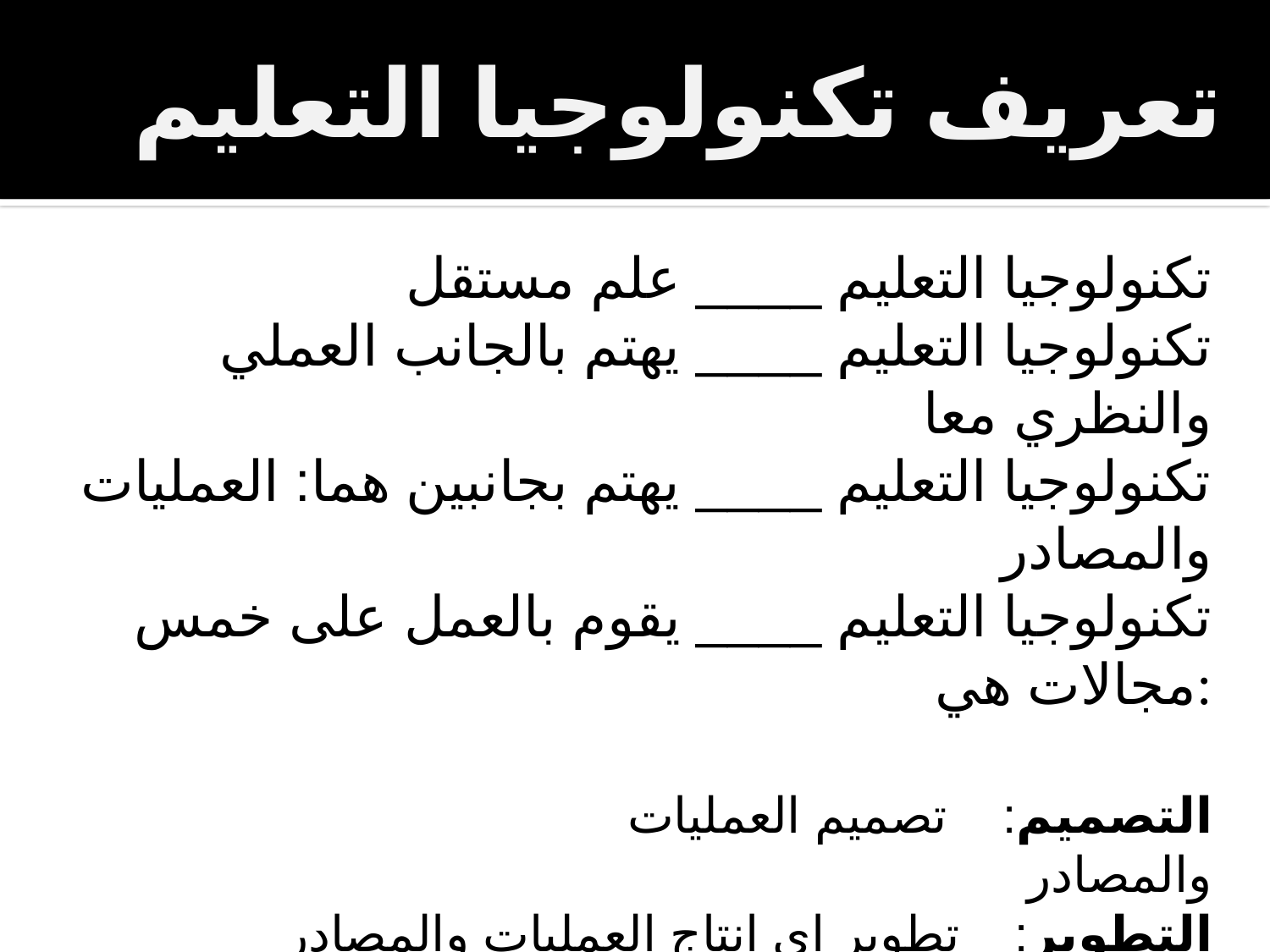

تعريف تكنولوجيا التعليم
تكنولوجيا التعليم ____ علم مستقل
تكنولوجيا التعليم ____ يهتم بالجانب العملي والنظري معا
تكنولوجيا التعليم ____ يهتم بجانبين هما: العمليات والمصادر
تكنولوجيا التعليم ____ يقوم بالعمل على خمس مجالات هي:

			    التصميم:    تصميم العمليات والمصادر
    التطوير:    تطوير اي انتاج العمليات والمصادر
    الاستخدام:  استخدام العمليات والمصادر
    الادارة:      ادارة العمليات والمصادر
    التقويم:      تقويم العمليات والمصادر